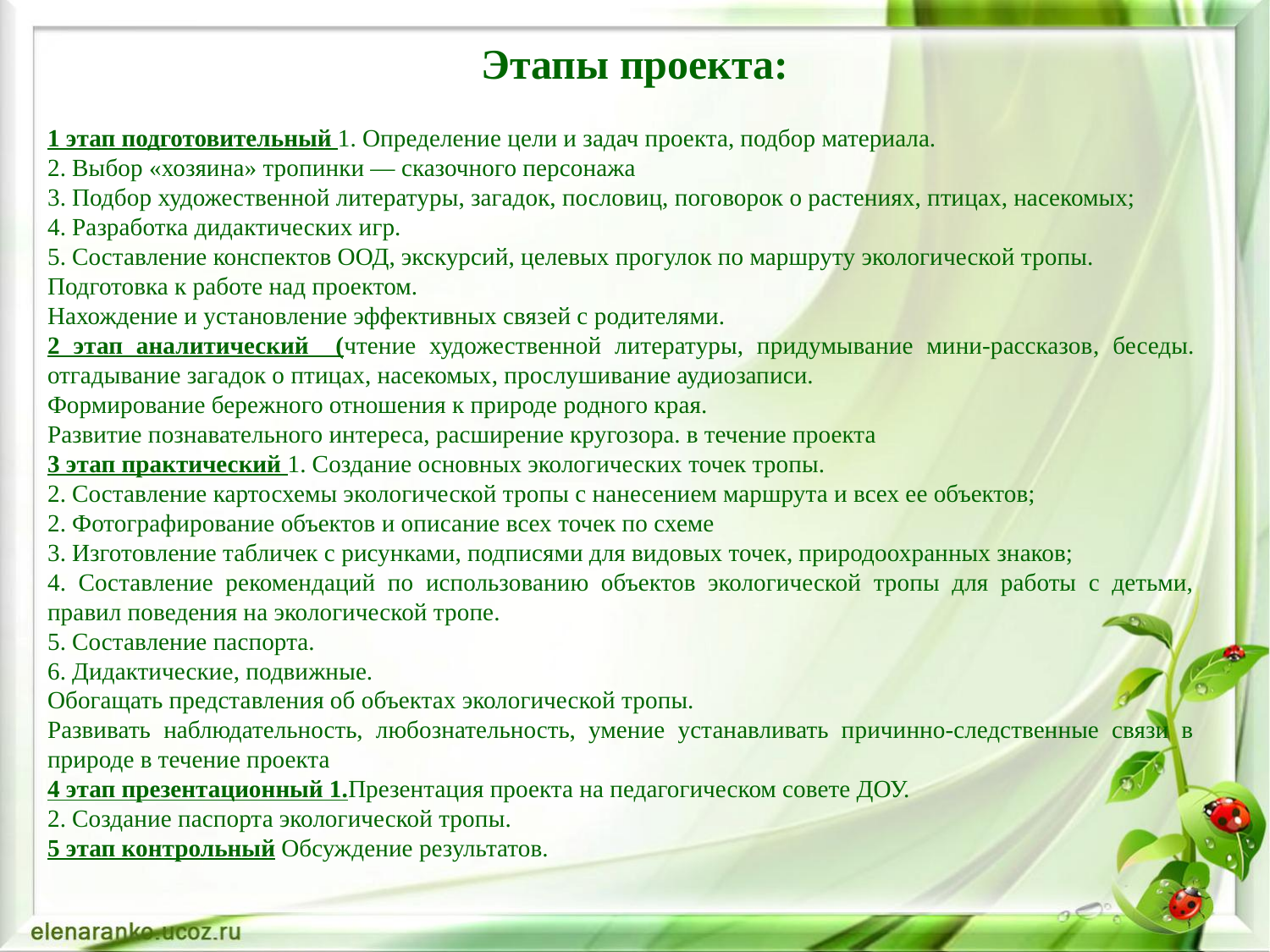

# Этапы проекта:
1 этап подготовительный 1. Определение цели и задач проекта, подбор материала.
2. Выбор «хозяина» тропинки — сказочного персонажа
3. Подбор художественной литературы, загадок, пословиц, поговорок о растениях, птицах, насекомых;
4. Разработка дидактических игр.
5. Составление конспектов ООД, экскурсий, целевых прогулок по маршруту экологической тропы.
Подготовка к работе над проектом.
Нахождение и установление эффективных связей с родителями.
2 этап аналитический  (чтение художественной литературы, придумывание мини-рассказов, беседы. отгадывание загадок о птицах, насекомых, прослушивание аудиозаписи.
Формирование бережного отношения к природе родного края.
Развитие познавательного интереса, расширение кругозора. в течение проекта
3 этап практический 1. Создание основных экологических точек тропы.
2. Составление картосхемы экологической тропы с нанесением маршрута и всех ее объектов;
2. Фотографирование объектов и описание всех точек по схеме
3. Изготовление табличек с рисунками, подписями для видовых точек, природоохранных знаков;
4. Составление рекомендаций по использованию объектов экологической тропы для работы с детьми, правил поведения на экологической тропе.
5. Составление паспорта.
6. Дидактические, подвижные.
Обогащать представления об объектах экологической тропы.
Развивать наблюдательность, любознательность, умение устанавливать причинно-следственные связи в природе в течение проекта
4 этап презентационный 1.Презентация проекта на педагогическом совете ДОУ.
2. Создание паспорта экологической тропы.
5 этап контрольный Обсуждение результатов.